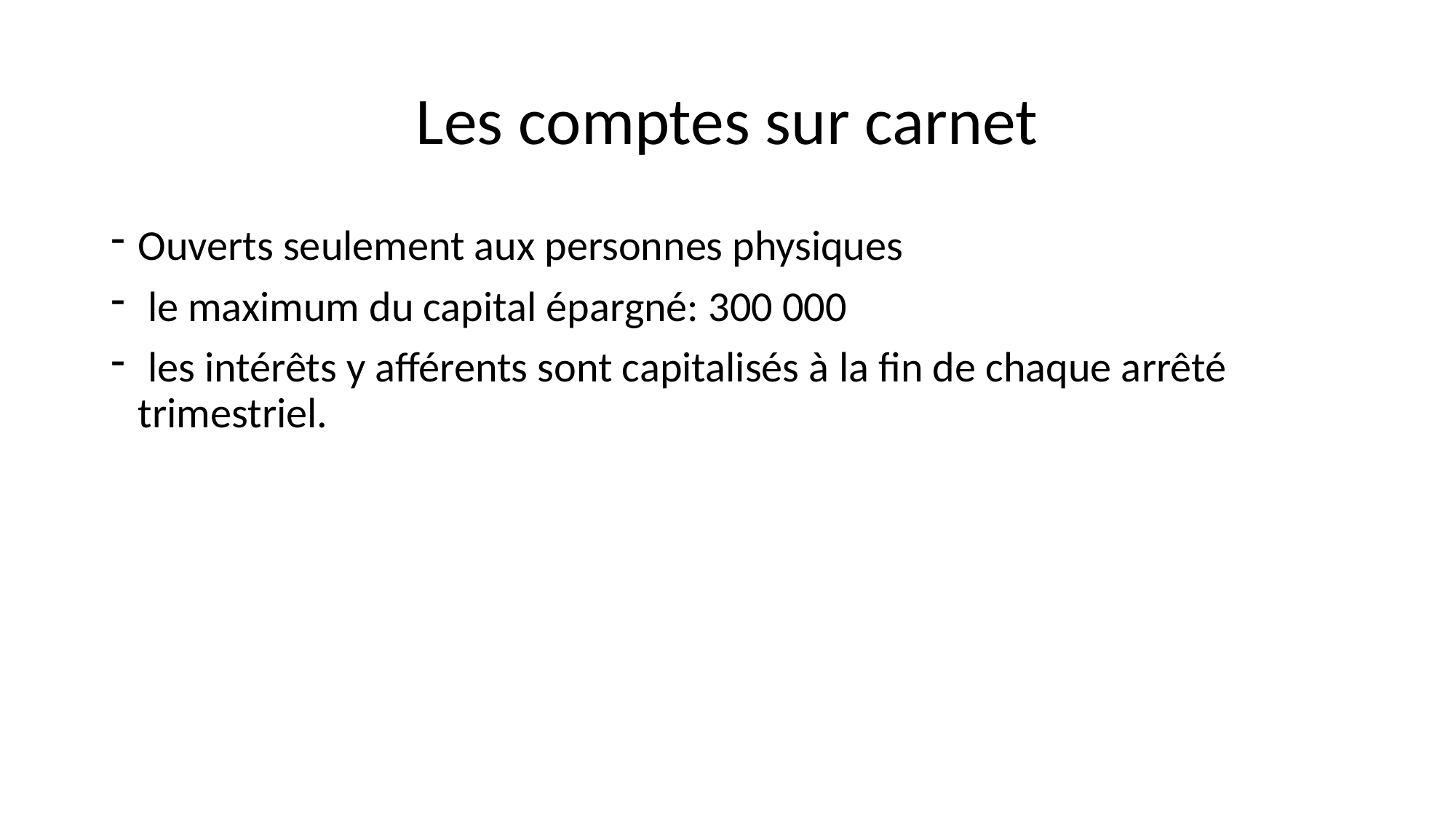

# Les comptes sur carnet
Ouverts seulement aux personnes physiques
 le maximum du capital épargné: 300 000
 les intérêts y afférents sont capitalisés à la fin de chaque arrêté trimestriel.